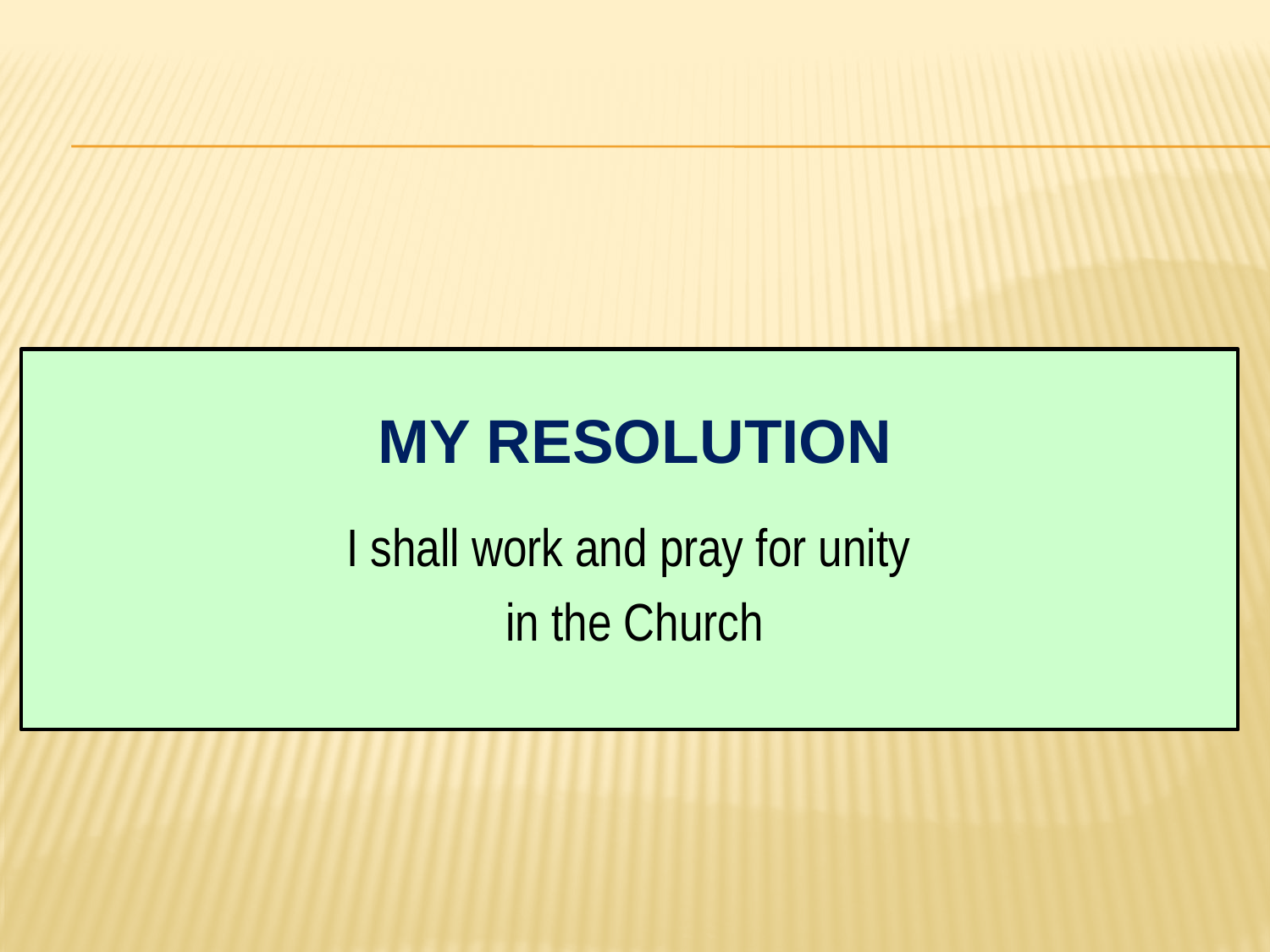

# My Resolution
I shall work and pray for unity
in the Church